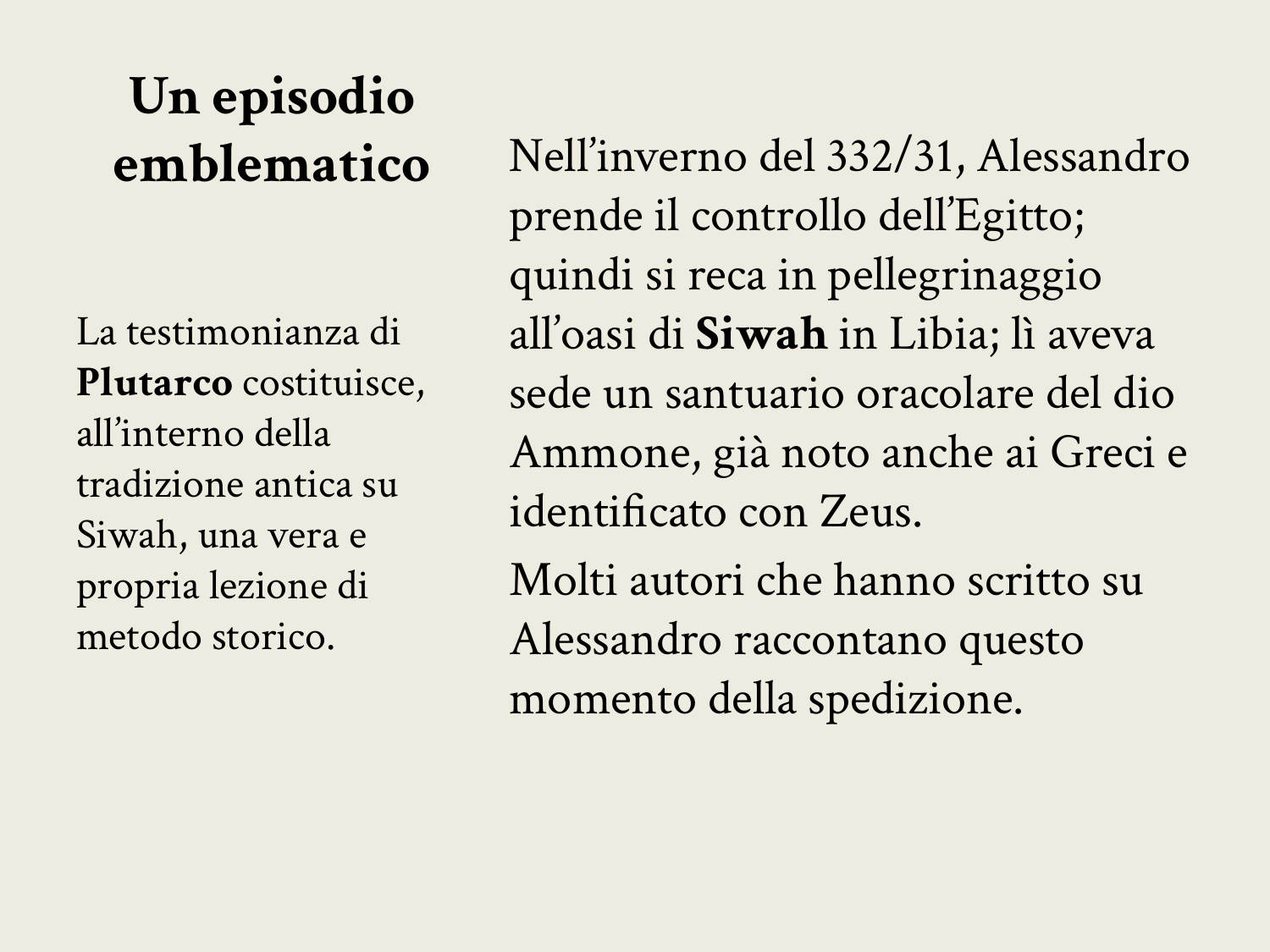

# Un episodio emblematico

Nell’inverno del 332/31, Alessandro prende il controllo dell’Egitto; quindi si reca in pellegrinaggio all’oasi di Siwah in Libia; lì aveva sede un santuario oracolare del dio Ammone, già noto anche ai Greci e identificato con Zeus.
Molti autori che hanno scritto su Alessandro raccontano questo momento della spedizione.

La testimonianza di Plutarco costituisce, all’interno della tradizione antica su Siwah, una vera e propria lezione di metodo storico.